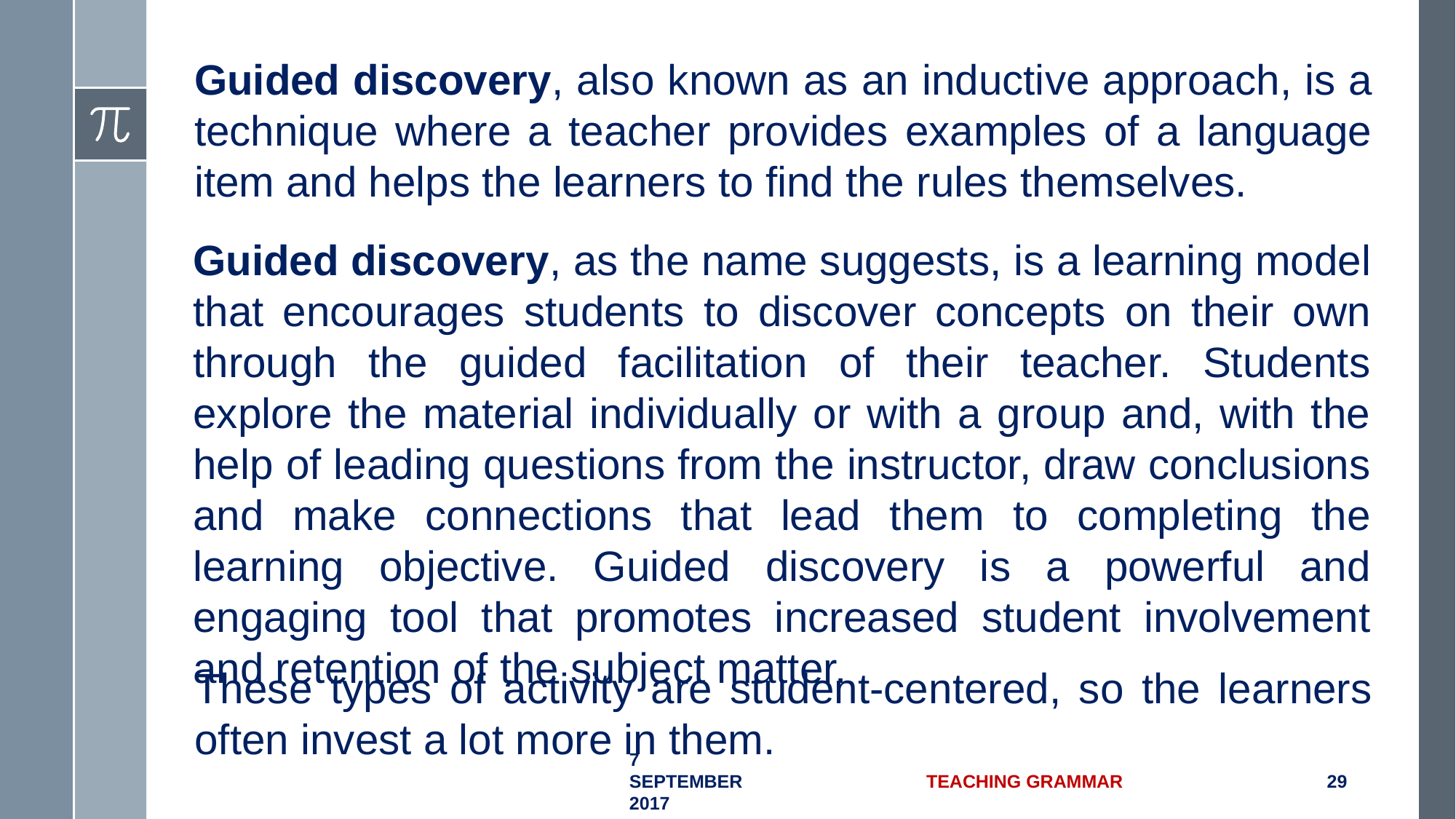

Guided discovery, also known as an inductive approach, is a technique where a teacher provides examples of a language item and helps the learners to find the rules themselves.
Guided discovery, as the name suggests, is a learning model that encourages students to discover concepts on their own through the guided facilitation of their teacher. Students explore the material individually or with a group and, with the help of leading questions from the instructor, draw conclusions and make connections that lead them to completing the learning objective. Guided discovery is a powerful and engaging tool that promotes increased student involvement and retention of the subject matter.
These types of activity are student-centered, so the learners often invest a lot more in them.
7 September 2017
Teaching Grammar
29